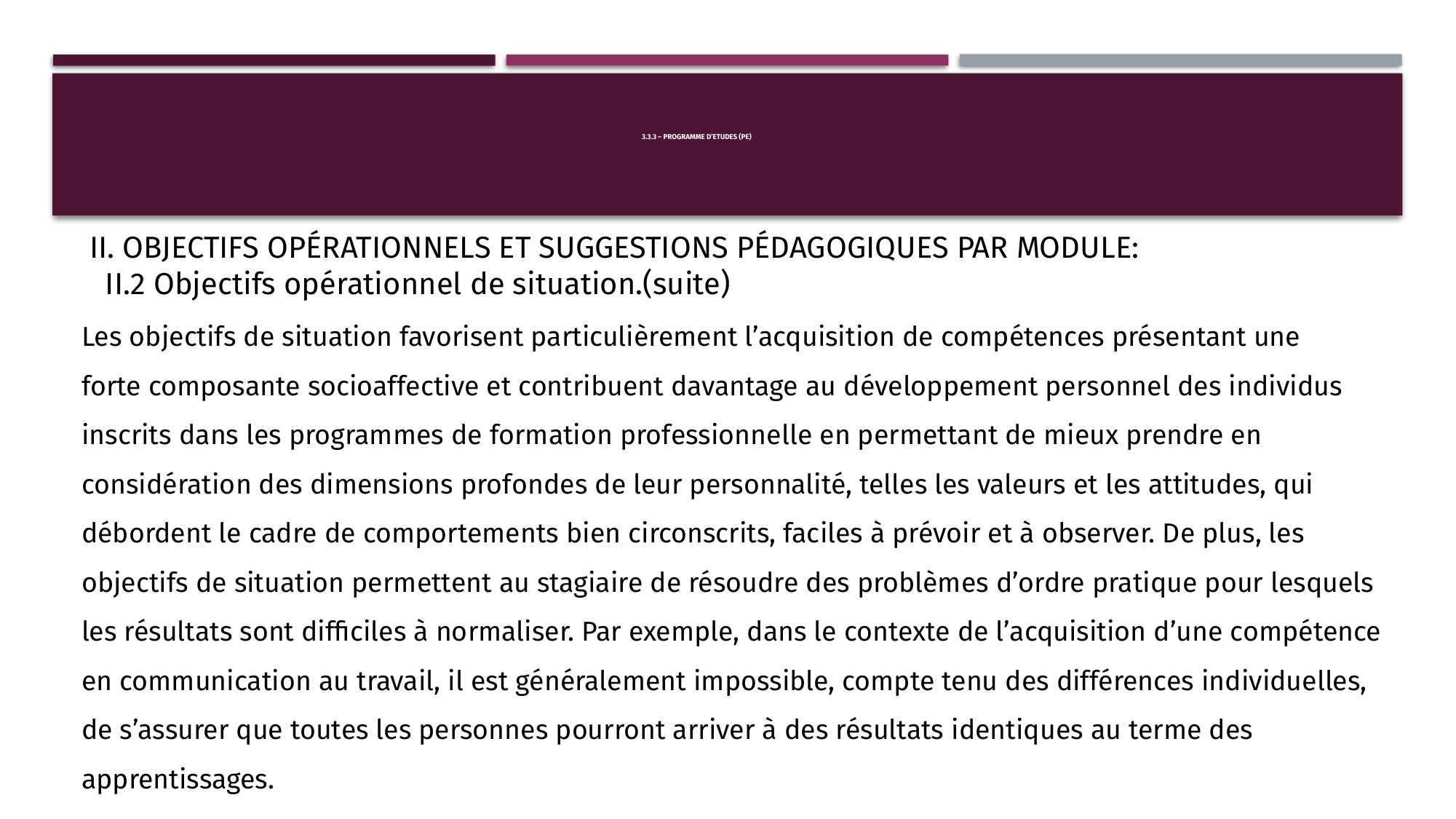

# 3.3.3 – PROGRAMME D’ETUDES (PE)

 II. OBJECTIFS OPÉRATIONNELS ET SUGGESTIONS PÉDAGOGIQUES PAR MODULE:
   II.2 Objectifs opérationnel de situation.(suite)

Les objectifs de situation favorisent particulièrement l’acquisition de compétences présentant une
forte composante socioaffective et contribuent davantage au développement personnel des individus inscrits dans les programmes de formation professionnelle en permettant de mieux prendre en considération des dimensions profondes de leur personnalité, telles les valeurs et les attitudes, qui débordent le cadre de comportements bien circonscrits, faciles à prévoir et à observer. De plus, les objectifs de situation permettent au stagiaire de résoudre des problèmes d’ordre pratique pour lesquels les résultats sont difficiles à normaliser. Par exemple, dans le contexte de l’acquisition d’une compétence en communication au travail, il est généralement impossible, compte tenu des différences individuelles, de s’assurer que toutes les personnes pourront arriver à des résultats identiques au terme des apprentissages.